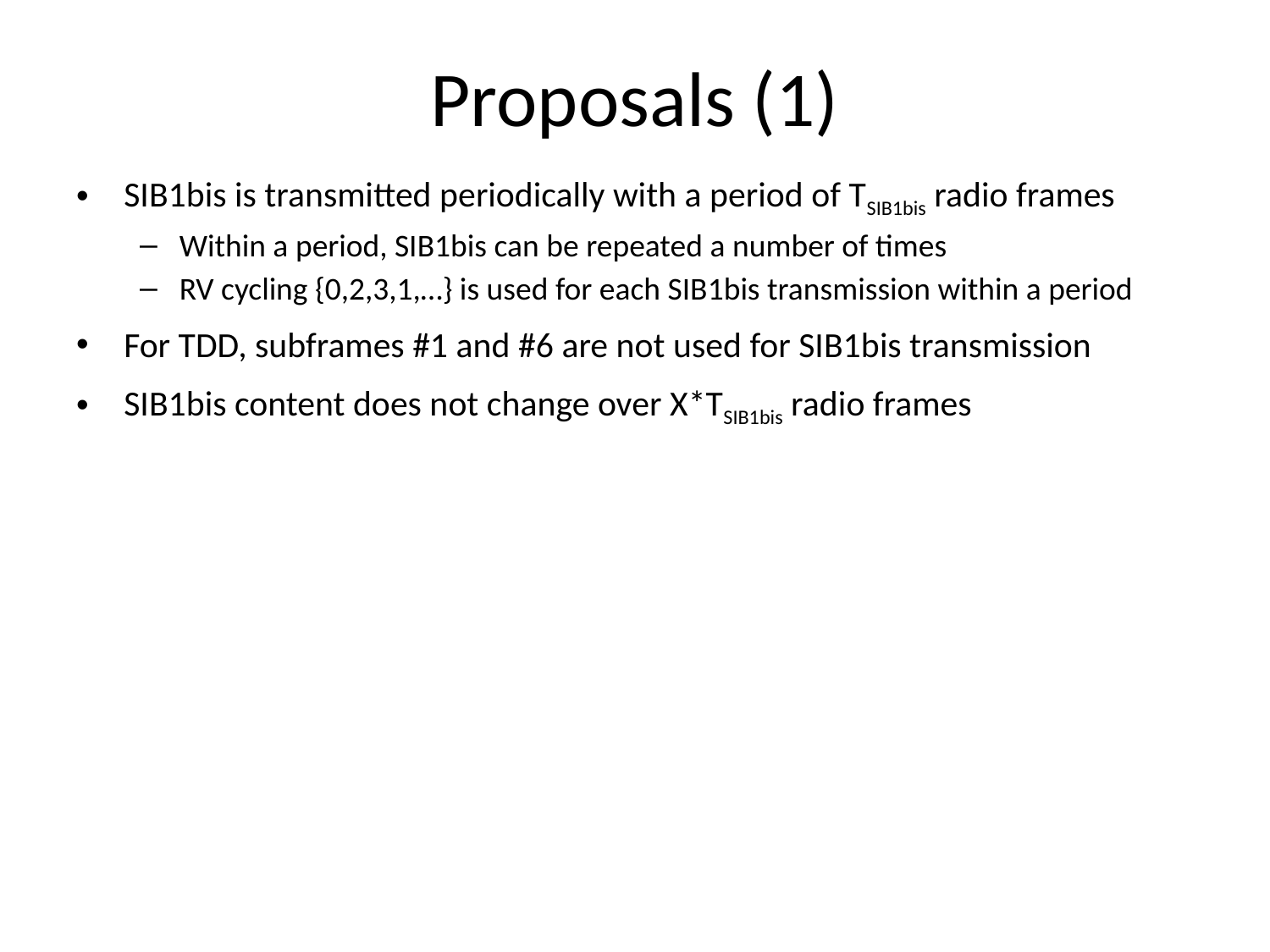

# Proposals (1)
SIB1bis is transmitted periodically with a period of TSIB1bis radio frames
Within a period, SIB1bis can be repeated a number of times
RV cycling {0,2,3,1,…} is used for each SIB1bis transmission within a period
For TDD, subframes #1 and #6 are not used for SIB1bis transmission
SIB1bis content does not change over X*TSIB1bis radio frames